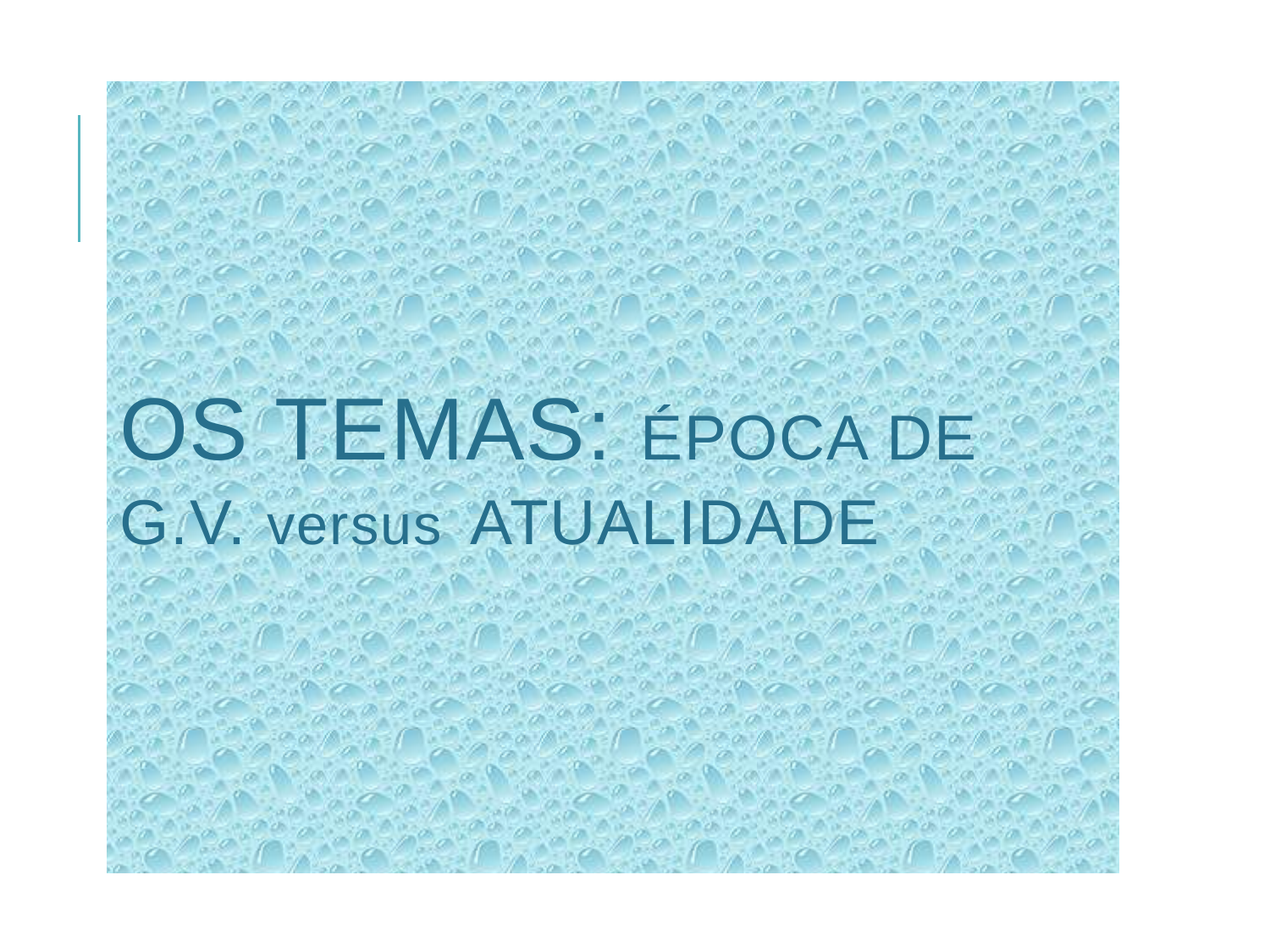

# Os temas: época de G.V. versus Atualidade